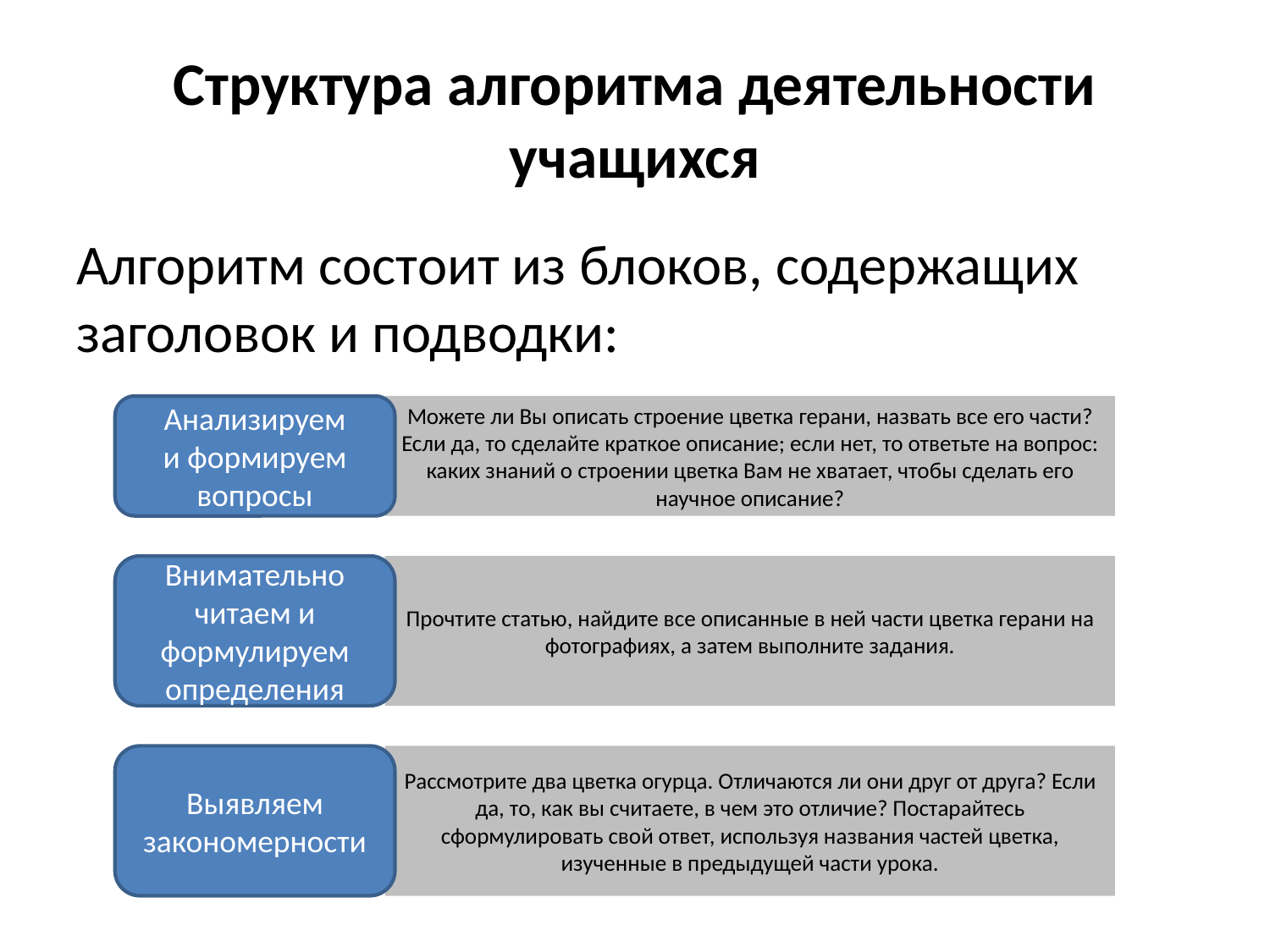

# Структура алгоритма деятельности учащихся
Алгоритм состоит из блоков, содержащих заголовок и подводки:
Анализируем
и формируем вопросы
Можете ли Вы описать строение цветка герани, назвать все его части? Если да, то сделайте краткое описание; если нет, то ответьте на вопрос: каких знаний о строении цветка Вам не хватает, чтобы сделать его научное описание?
Внимательно читаем и формулируем определения
Прочтите статью, найдите все описанные в ней части цветка герани на фотографиях, а затем выполните задания.
Выявляем закономерности
Рассмотрите два цветка огурца. Отличаются ли они друг от друга? Если да, то, как вы считаете, в чем это отличие? Постарайтесь сформулировать свой ответ, используя названия частей цветка, изученные в предыдущей части урока.